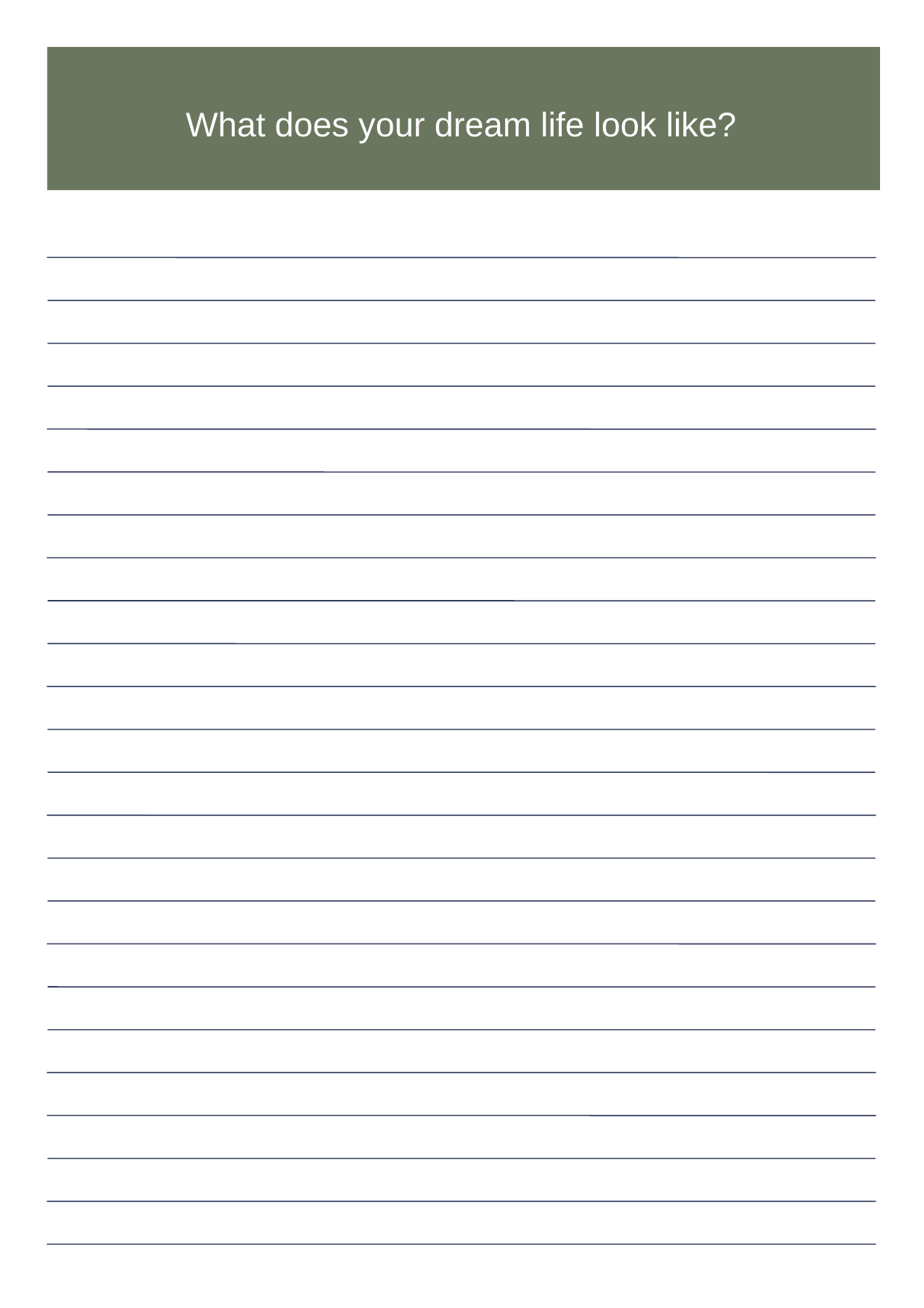

What does your dream life look like?